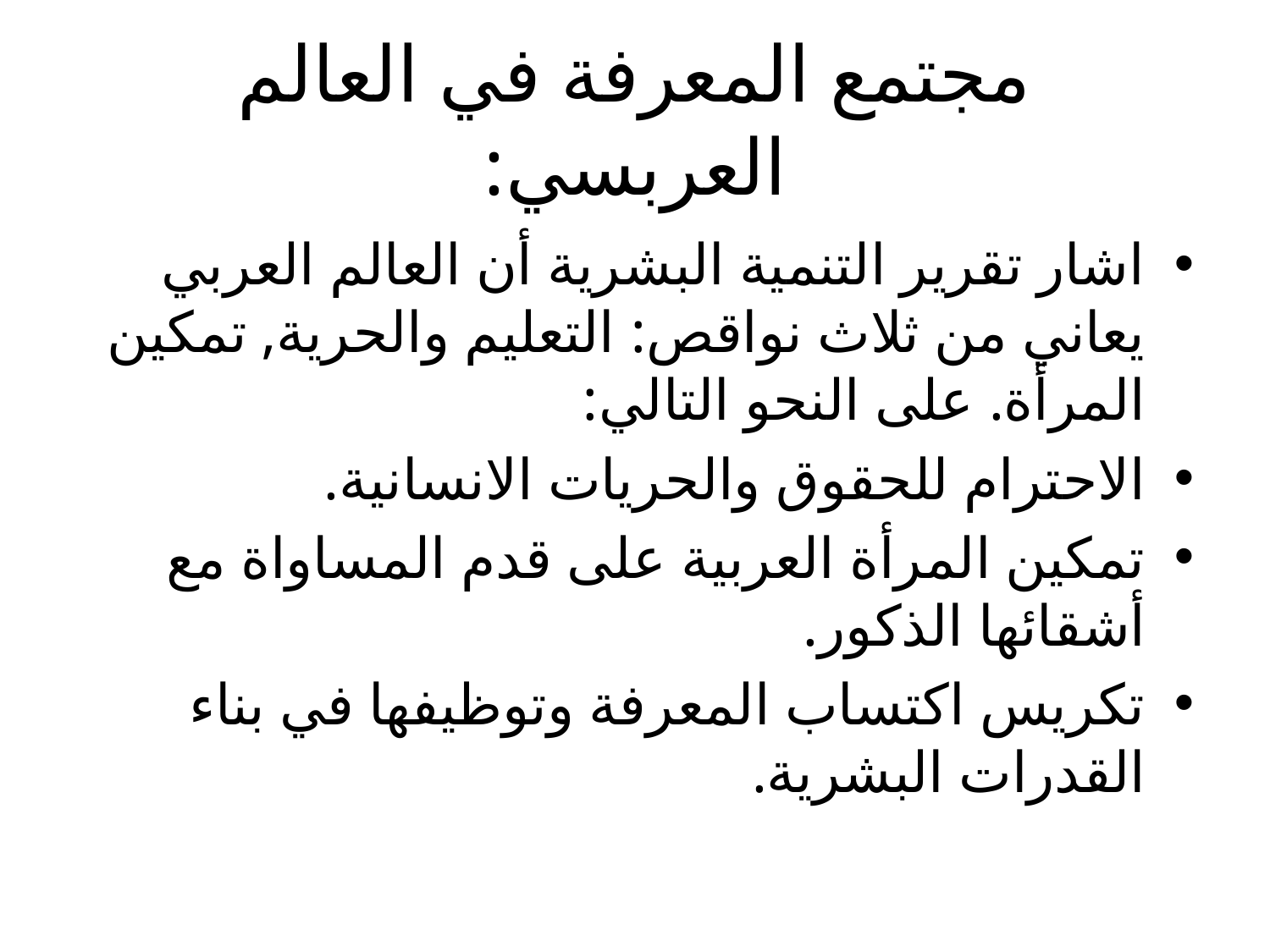

# مجتمع المعرفة في العالم العربسي:
اشار تقرير التنمية البشرية أن العالم العربي يعاني من ثلاث نواقص: التعليم والحرية, تمكين المرأة. على النحو التالي:
الاحترام للحقوق والحريات الانسانية.
تمكين المرأة العربية على قدم المساواة مع أشقائها الذكور.
تكريس اكتساب المعرفة وتوظيفها في بناء القدرات البشرية.